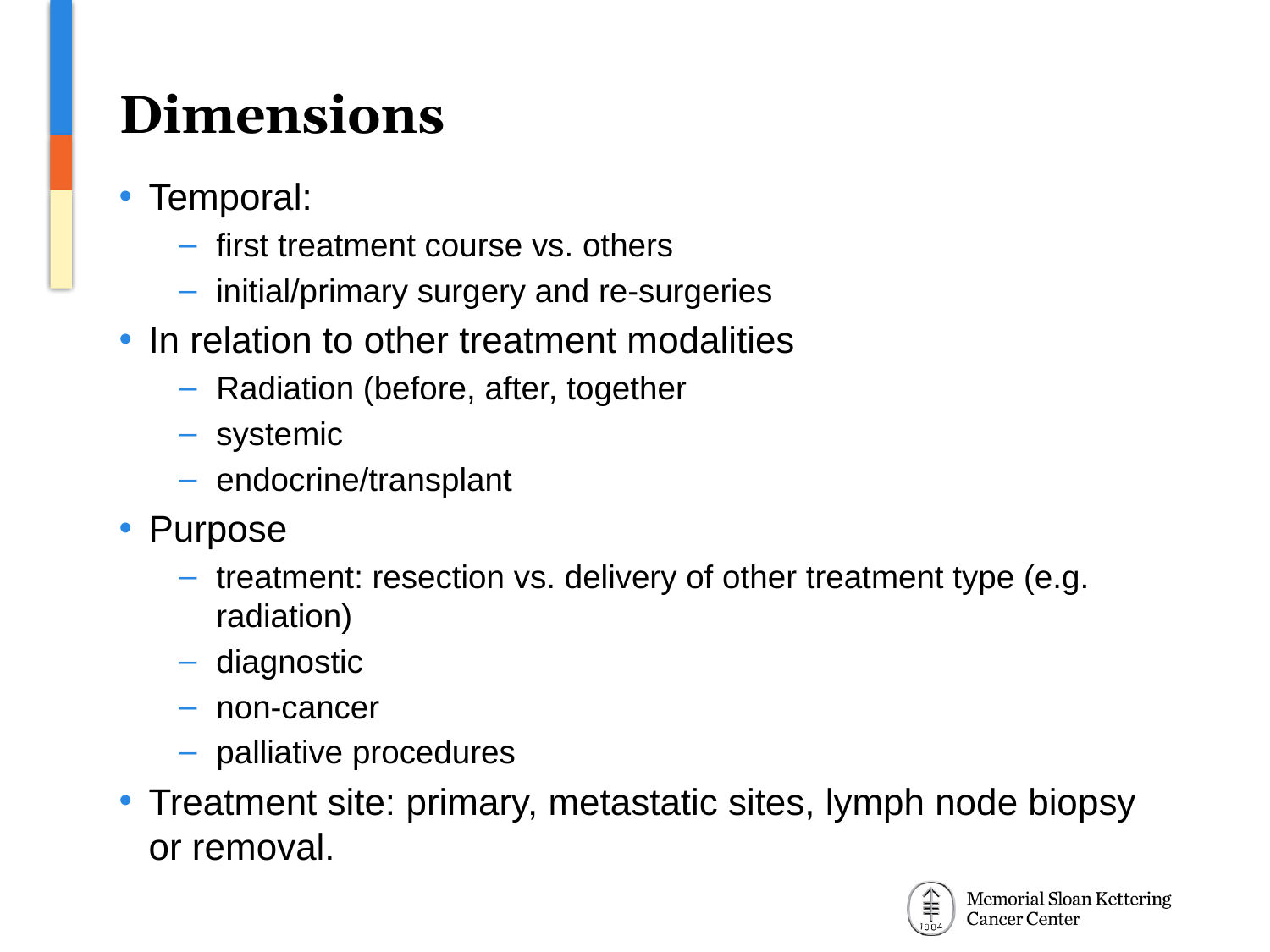

# Dimensions
Temporal:
first treatment course vs. others
initial/primary surgery and re-surgeries
In relation to other treatment modalities
Radiation (before, after, together
systemic
endocrine/transplant
Purpose
treatment: resection vs. delivery of other treatment type (e.g. radiation)
diagnostic
non-cancer
palliative procedures
Treatment site: primary, metastatic sites, lymph node biopsy or removal.